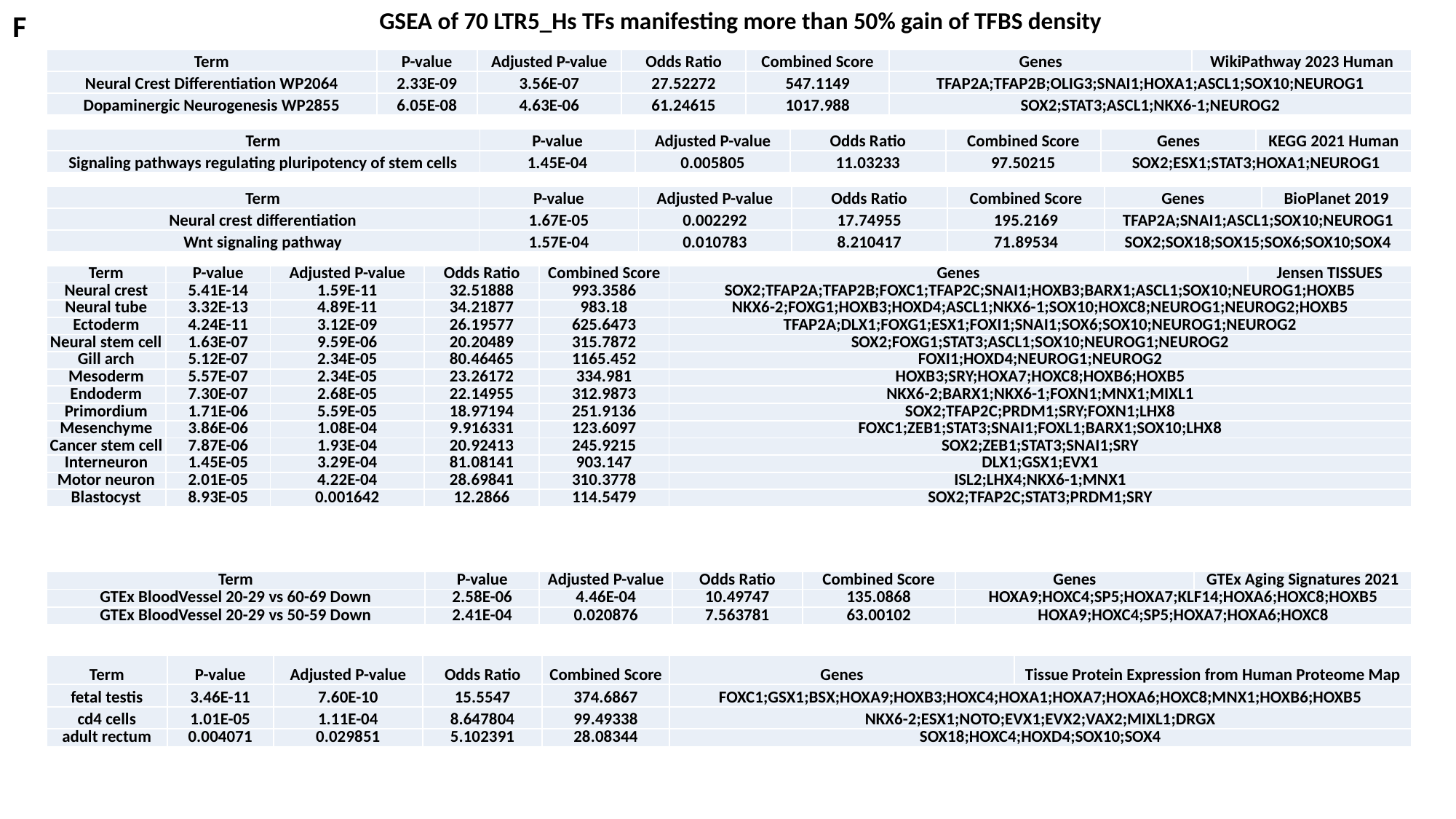

GSEA of 70 LTR5_Hs TFs manifesting more than 50% gain of TFBS density
F
| Term | P-value | Adjusted P-value | Odds Ratio | Combined Score | Genes | WikiPathway 2023 Human |
| --- | --- | --- | --- | --- | --- | --- |
| Neural Crest Differentiation WP2064 | 2.33E-09 | 3.56E-07 | 27.52272 | 547.1149 | TFAP2A;TFAP2B;OLIG3;SNAI1;HOXA1;ASCL1;SOX10;NEUROG1 |  |
| Dopaminergic Neurogenesis WP2855 | 6.05E-08 | 4.63E-06 | 61.24615 | 1017.988 | SOX2;STAT3;ASCL1;NKX6-1;NEUROG2 |  |
| Term | P-value | Adjusted P-value | Odds Ratio | Combined Score | Genes | KEGG 2021 Human |
| --- | --- | --- | --- | --- | --- | --- |
| Signaling pathways regulating pluripotency of stem cells | 1.45E-04 | 0.005805 | 11.03233 | 97.50215 | SOX2;ESX1;STAT3;HOXA1;NEUROG1 |  |
| Term | P-value | Adjusted P-value | Odds Ratio | Combined Score | Genes | BioPlanet 2019 |
| --- | --- | --- | --- | --- | --- | --- |
| Neural crest differentiation | 1.67E-05 | 0.002292 | 17.74955 | 195.2169 | TFAP2A;SNAI1;ASCL1;SOX10;NEUROG1 |  |
| Wnt signaling pathway | 1.57E-04 | 0.010783 | 8.210417 | 71.89534 | SOX2;SOX18;SOX15;SOX6;SOX10;SOX4 |  |
| Term | P-value | Adjusted P-value | Odds Ratio | Combined Score | Genes | Jensen TISSUES |
| --- | --- | --- | --- | --- | --- | --- |
| Neural crest | 5.41E-14 | 1.59E-11 | 32.51888 | 993.3586 | SOX2;TFAP2A;TFAP2B;FOXC1;TFAP2C;SNAI1;HOXB3;BARX1;ASCL1;SOX10;NEUROG1;HOXB5 |  |
| Neural tube | 3.32E-13 | 4.89E-11 | 34.21877 | 983.18 | NKX6-2;FOXG1;HOXB3;HOXD4;ASCL1;NKX6-1;SOX10;HOXC8;NEUROG1;NEUROG2;HOXB5 |  |
| Ectoderm | 4.24E-11 | 3.12E-09 | 26.19577 | 625.6473 | TFAP2A;DLX1;FOXG1;ESX1;FOXI1;SNAI1;SOX6;SOX10;NEUROG1;NEUROG2 |  |
| Neural stem cell | 1.63E-07 | 9.59E-06 | 20.20489 | 315.7872 | SOX2;FOXG1;STAT3;ASCL1;SOX10;NEUROG1;NEUROG2 |  |
| Gill arch | 5.12E-07 | 2.34E-05 | 80.46465 | 1165.452 | FOXI1;HOXD4;NEUROG1;NEUROG2 |  |
| Mesoderm | 5.57E-07 | 2.34E-05 | 23.26172 | 334.981 | HOXB3;SRY;HOXA7;HOXC8;HOXB6;HOXB5 |  |
| Endoderm | 7.30E-07 | 2.68E-05 | 22.14955 | 312.9873 | NKX6-2;BARX1;NKX6-1;FOXN1;MNX1;MIXL1 |  |
| Primordium | 1.71E-06 | 5.59E-05 | 18.97194 | 251.9136 | SOX2;TFAP2C;PRDM1;SRY;FOXN1;LHX8 |  |
| Mesenchyme | 3.86E-06 | 1.08E-04 | 9.916331 | 123.6097 | FOXC1;ZEB1;STAT3;SNAI1;FOXL1;BARX1;SOX10;LHX8 |  |
| Cancer stem cell | 7.87E-06 | 1.93E-04 | 20.92413 | 245.9215 | SOX2;ZEB1;STAT3;SNAI1;SRY |  |
| Interneuron | 1.45E-05 | 3.29E-04 | 81.08141 | 903.147 | DLX1;GSX1;EVX1 |  |
| Motor neuron | 2.01E-05 | 4.22E-04 | 28.69841 | 310.3778 | ISL2;LHX4;NKX6-1;MNX1 |  |
| Blastocyst | 8.93E-05 | 0.001642 | 12.2866 | 114.5479 | SOX2;TFAP2C;STAT3;PRDM1;SRY |  |
| Term | P-value | Adjusted P-value | Odds Ratio | Combined Score | Genes | GTEx Aging Signatures 2021 |
| --- | --- | --- | --- | --- | --- | --- |
| GTEx BloodVessel 20-29 vs 60-69 Down | 2.58E-06 | 4.46E-04 | 10.49747 | 135.0868 | HOXA9;HOXC4;SP5;HOXA7;KLF14;HOXA6;HOXC8;HOXB5 |  |
| GTEx BloodVessel 20-29 vs 50-59 Down | 2.41E-04 | 0.020876 | 7.563781 | 63.00102 | HOXA9;HOXC4;SP5;HOXA7;HOXA6;HOXC8 |  |
| Term | P-value | Adjusted P-value | Odds Ratio | Combined Score | Genes | Tissue Protein Expression from Human Proteome Map |
| --- | --- | --- | --- | --- | --- | --- |
| fetal testis | 3.46E-11 | 7.60E-10 | 15.5547 | 374.6867 | FOXC1;GSX1;BSX;HOXA9;HOXB3;HOXC4;HOXA1;HOXA7;HOXA6;HOXC8;MNX1;HOXB6;HOXB5 |  |
| cd4 cells | 1.01E-05 | 1.11E-04 | 8.647804 | 99.49338 | NKX6-2;ESX1;NOTO;EVX1;EVX2;VAX2;MIXL1;DRGX |  |
| adult rectum | 0.004071 | 0.029851 | 5.102391 | 28.08344 | SOX18;HOXC4;HOXD4;SOX10;SOX4 |  |